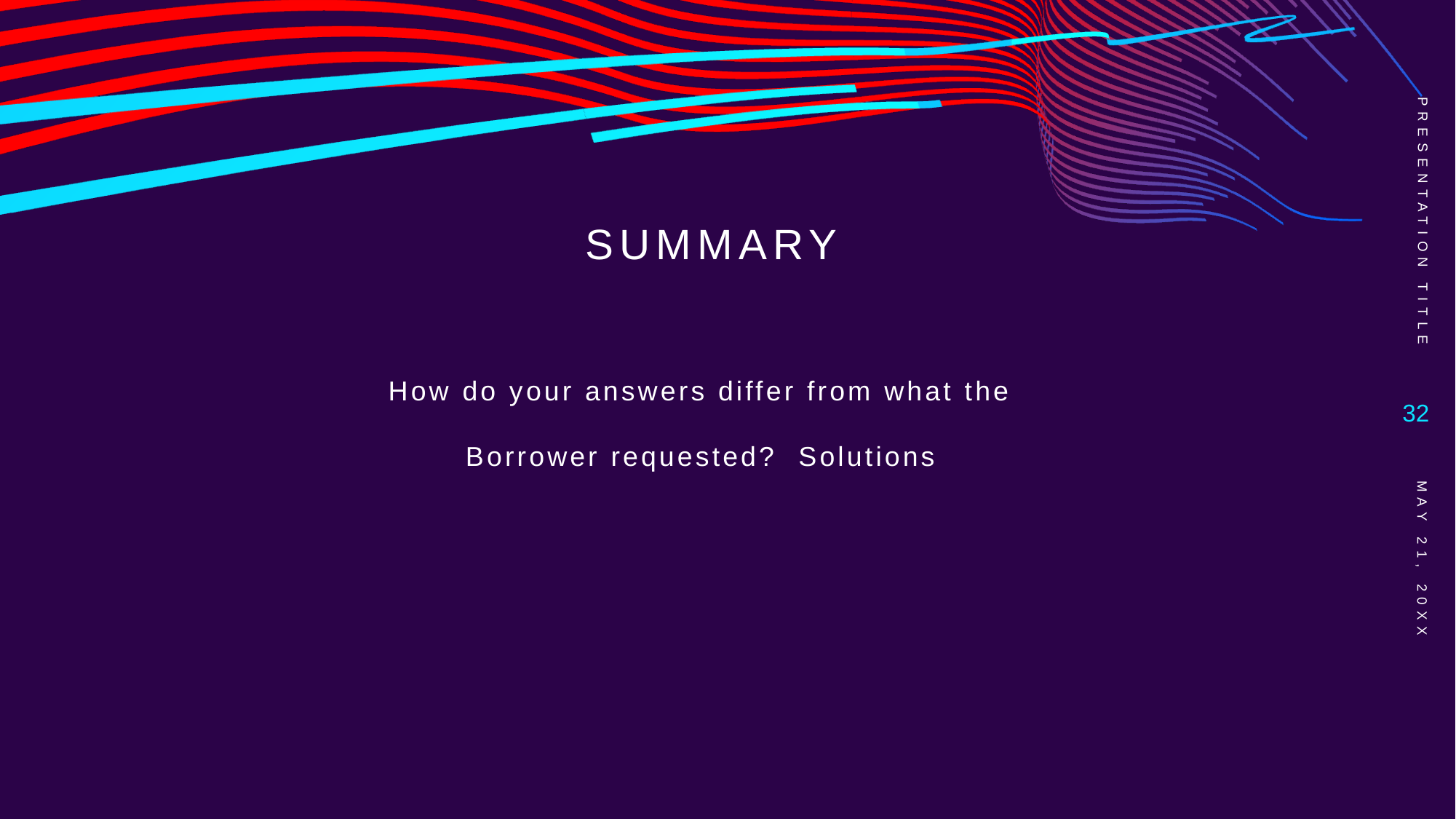

PRESENTATION TITLE
# Summary
How do your answers differ from what the Borrower requested?  Solutions
32
May 21, 20XX